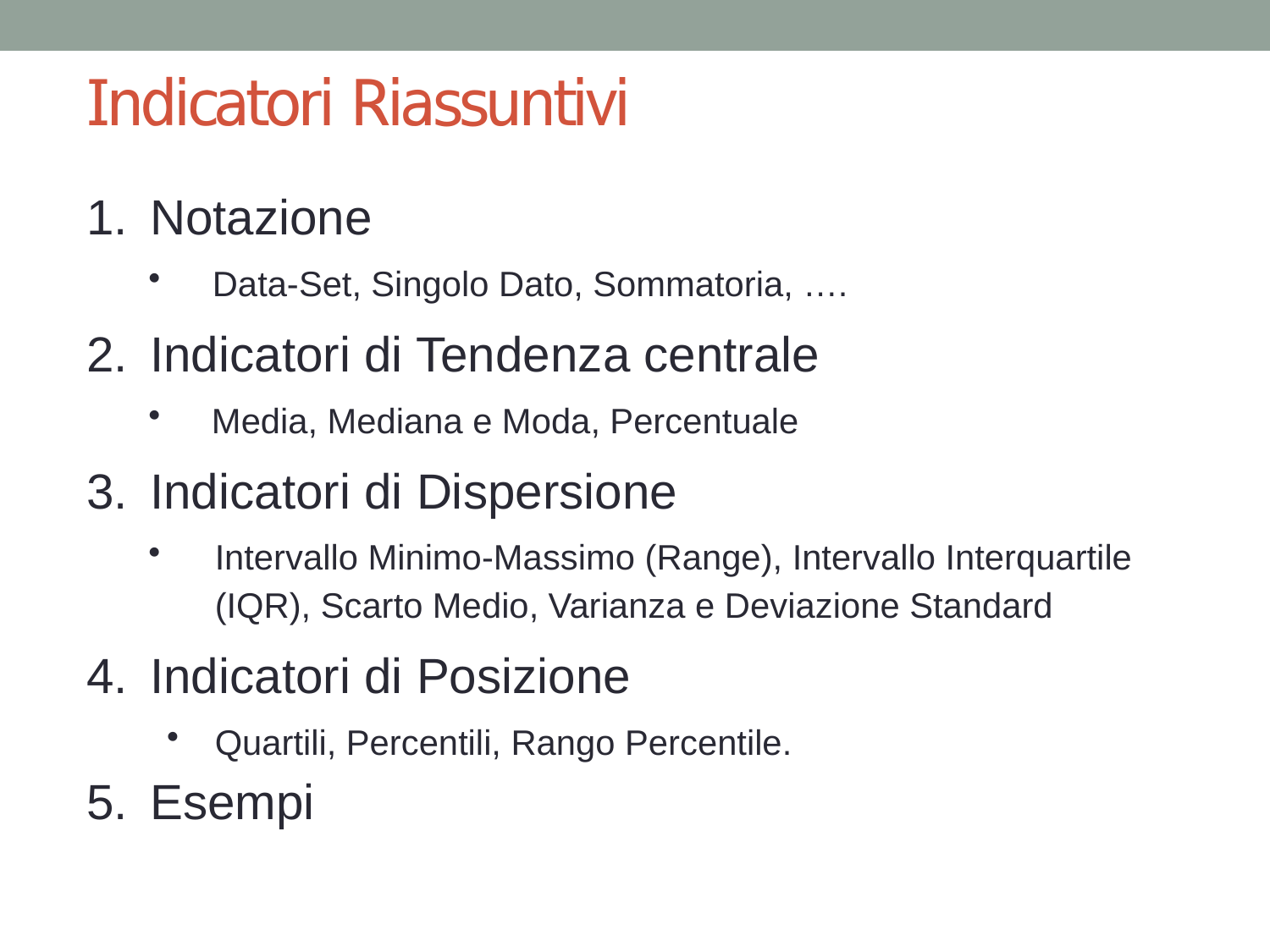

# Indicatori Riassuntivi
Notazione
Data-Set, Singolo Dato, Sommatoria, ….
Indicatori di Tendenza centrale
Media, Mediana e Moda, Percentuale
Indicatori di Dispersione
Intervallo Minimo-Massimo (Range), Intervallo Interquartile (IQR), Scarto Medio, Varianza e Deviazione Standard
Indicatori di Posizione
Quartili, Percentili, Rango Percentile.
Esempi